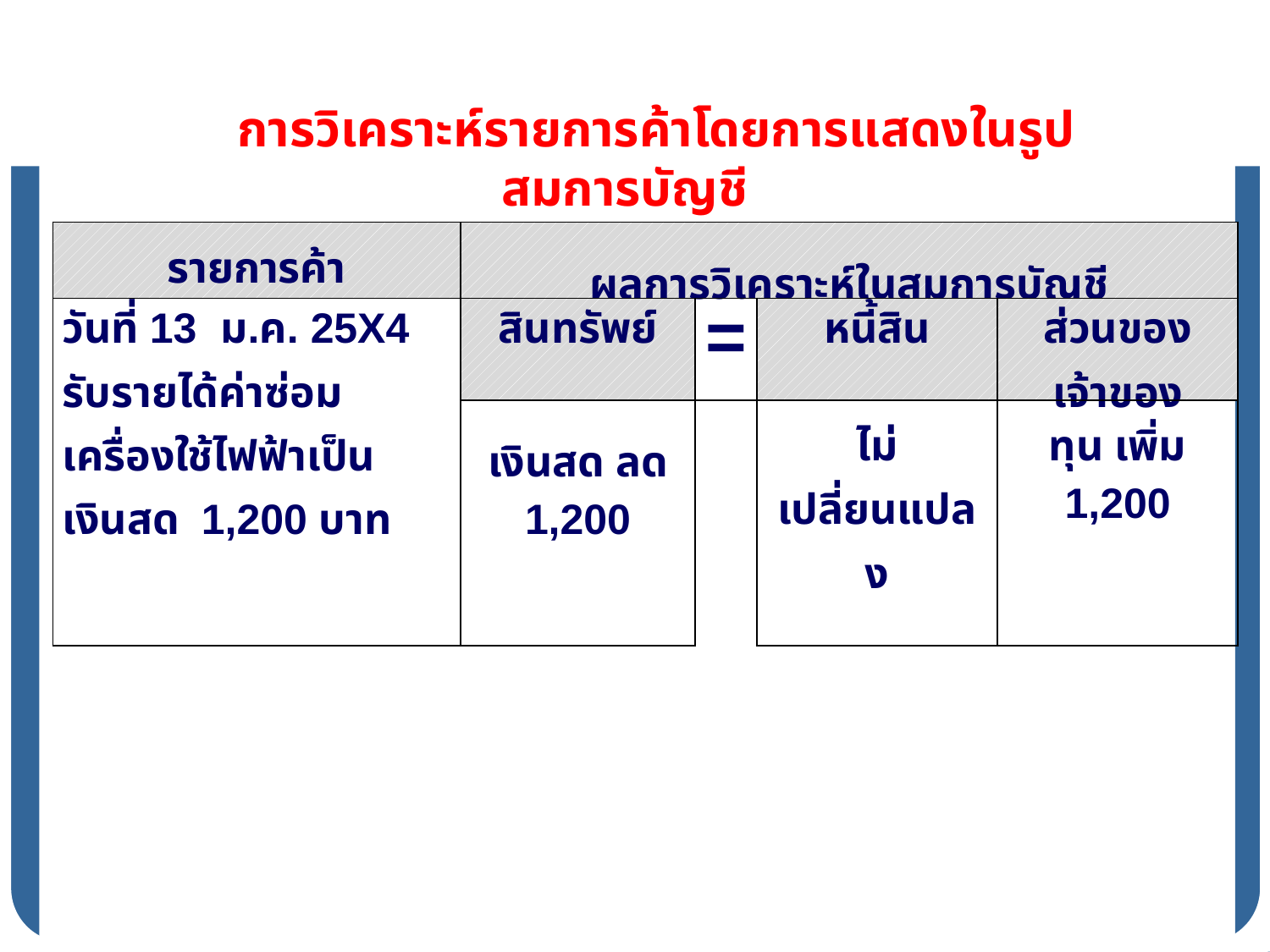

การวิเคราะห์รายการค้าโดยการแสดงในรูปสมการบัญชี
| รายการค้า | ผลการวิเคราะห์ในสมการบัญชี |  |  |  |
| --- | --- | --- | --- | --- |
| วันที่ 13 ม.ค. 25X4 รับรายได้ค่าซ่อมเครื่องใช้ไฟฟ้าเป็นเงินสด 1,200 บาท | สินทรัพย์ | = | หนี้สิน | ส่วนของเจ้าของ |
|  | เงินสด ลด 1,200 |  | ไม่เปลี่ยนแปลง | ทุน เพิ่ม 1,200 |